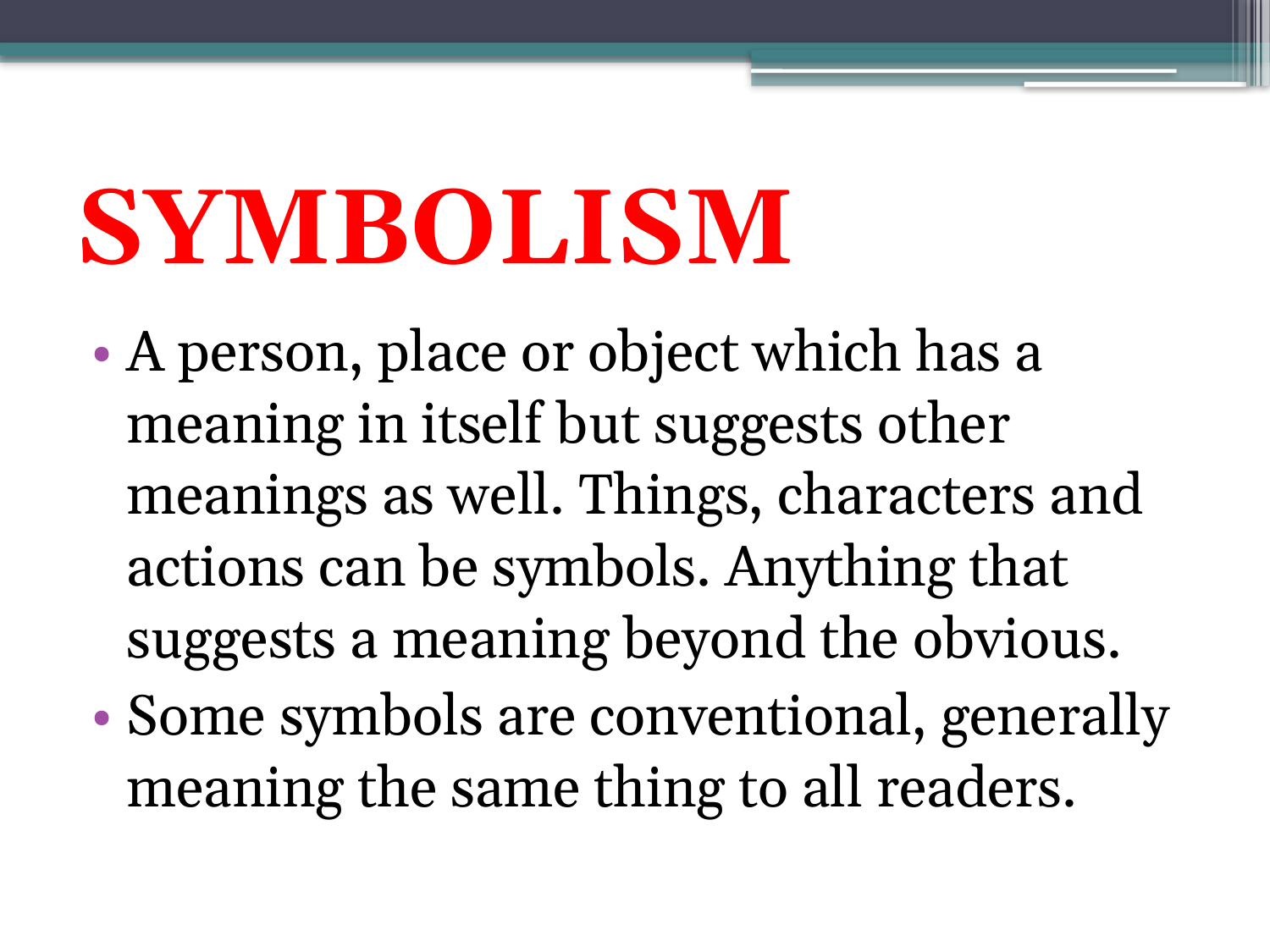

# SYMBOLISM
A person, place or object which has a meaning in itself but suggests other meanings as well. Things, characters and actions can be symbols. Anything that suggests a meaning beyond the obvious.
Some symbols are conventional, generally meaning the same thing to all readers.